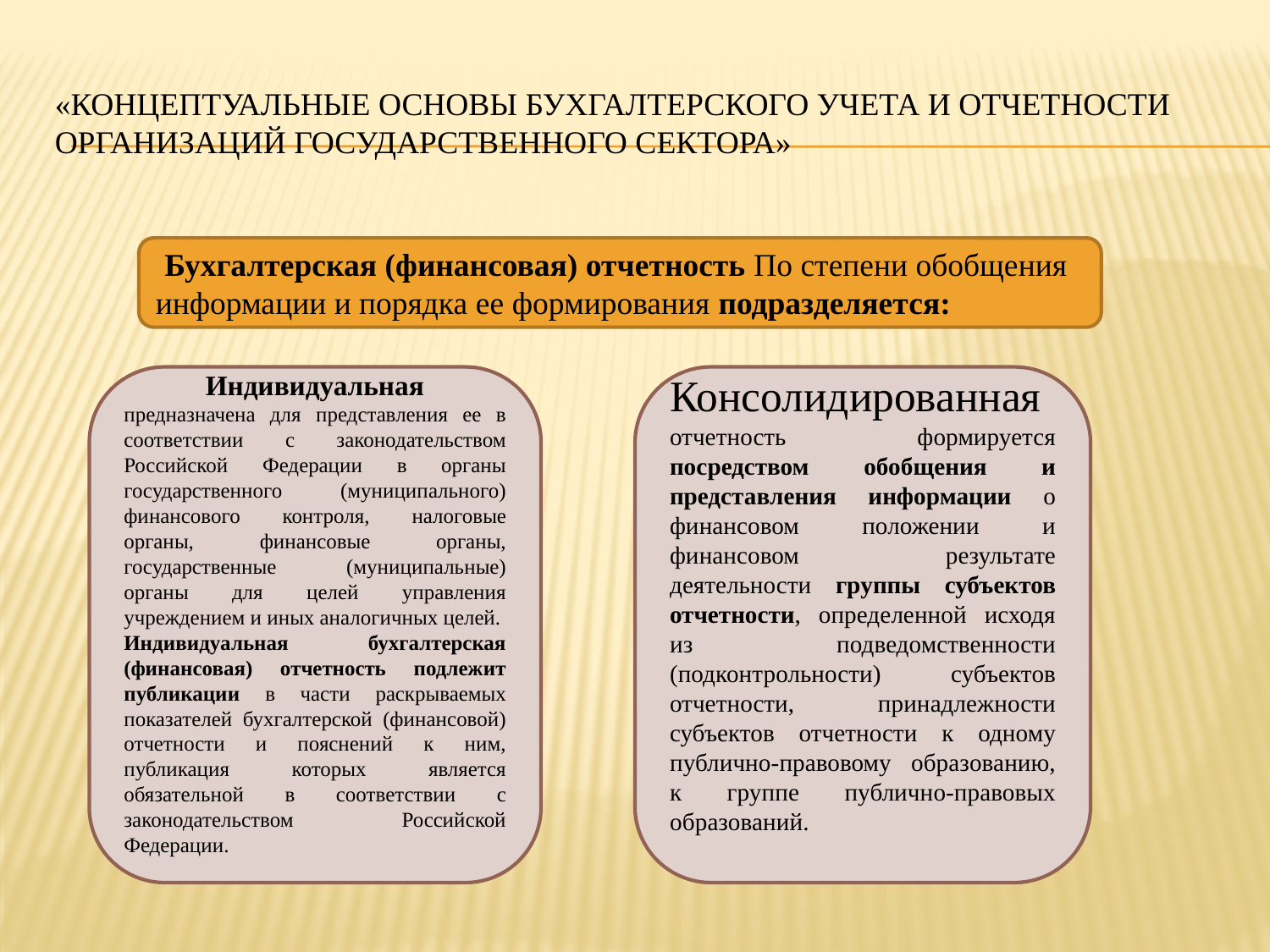

# «Концептуальные основы бухгалтерского учета и отчетности организаций государственного сектора»

 Бухгалтерская (финансовая) отчетность По степени обобщения информации и порядка ее формирования подразделяется:
Индивидуальная
предназначена для представления ее в соответствии с законодательством Российской Федерации в органы государственного (муниципального) финансового контроля, налоговые органы, финансовые органы, государственные (муниципальные) органы для целей управления учреждением и иных аналогичных целей.
Индивидуальная бухгалтерская (финансовая) отчетность подлежит публикации в части раскрываемых показателей бухгалтерской (финансовой) отчетности и пояснений к ним, публикация которых является обязательной в соответствии с законодательством Российской Федерации.

Консолидированная отчетность формируется посредством обобщения и представления информации о финансовом положении и финансовом результате деятельности группы субъектов отчетности, определенной исходя из подведомственности (подконтрольности) субъектов отчетности, принадлежности субъектов отчетности к одному публично-правовому образованию, к группе публично-правовых образований.